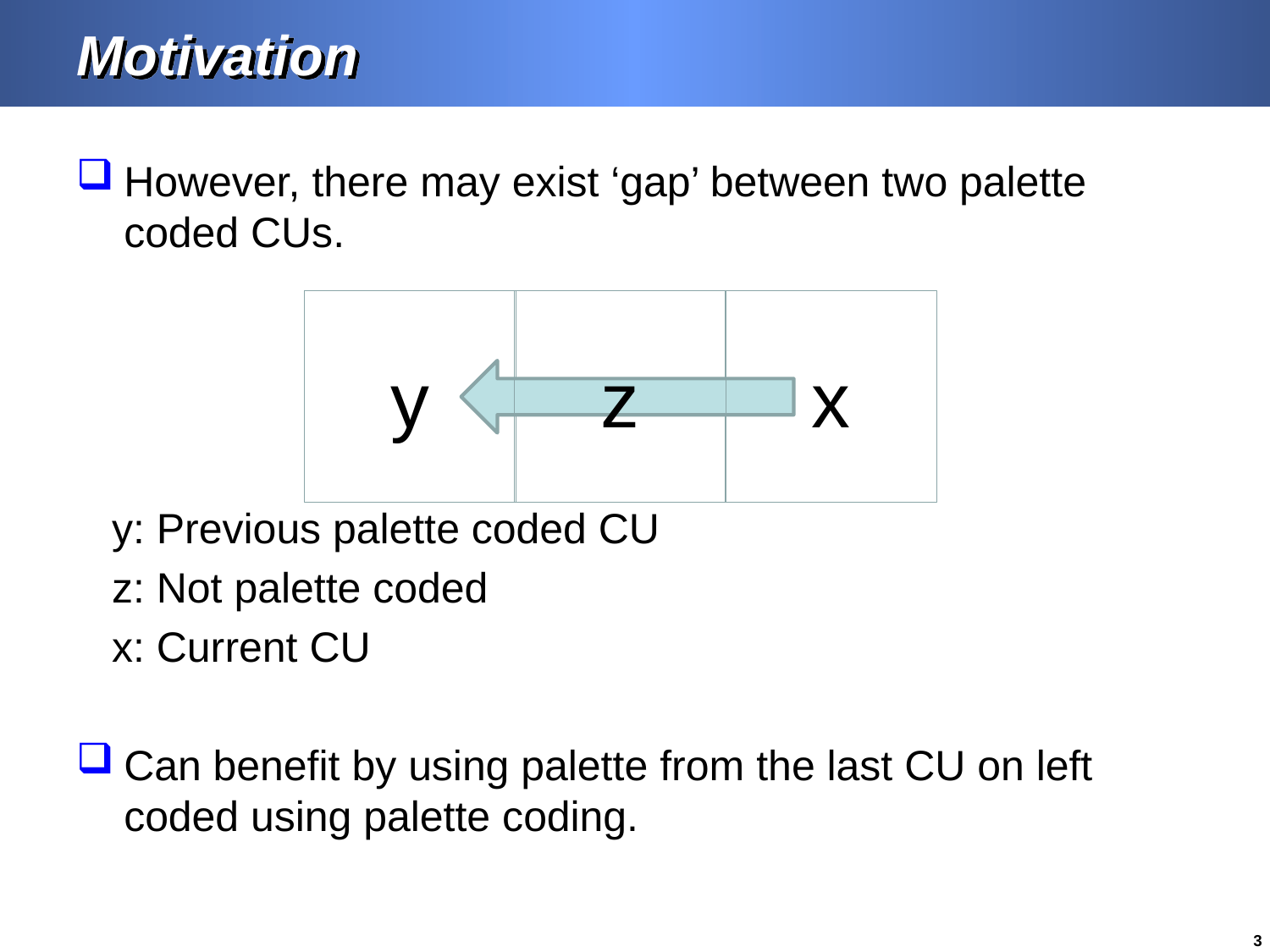

# Motivation

However, there may exist ‘gap’ between two palette coded CUs.

   y: Previous palette coded CU
   z: Not palette coded
   x: Current CU

Can benefit by using palette from the last CU on left coded using palette coding.
y
z
x

3